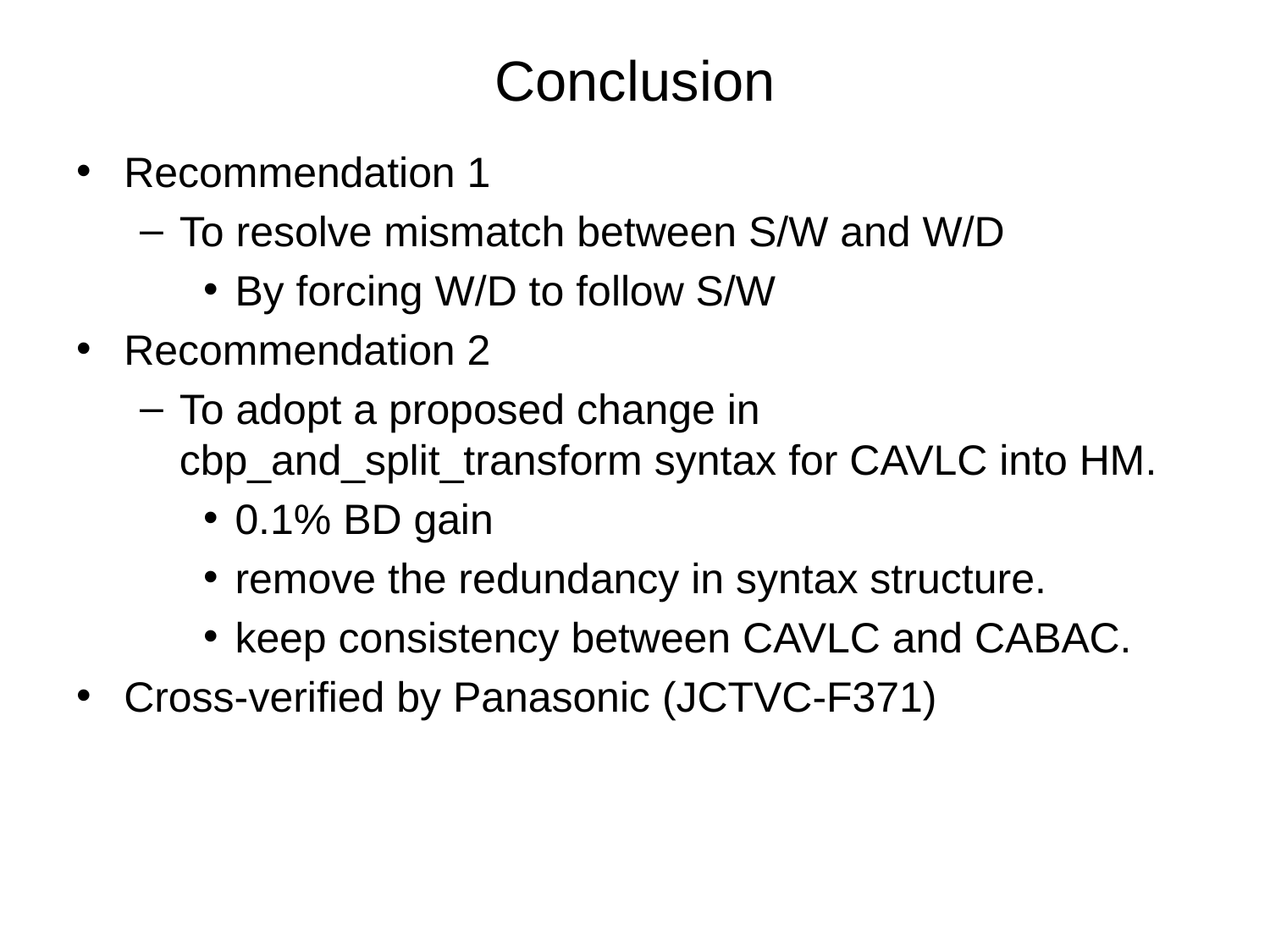

# Conclusion
Recommendation 1
To resolve mismatch between S/W and W/D
By forcing W/D to follow S/W
Recommendation 2
To adopt a proposed change in cbp_and_split_transform syntax for CAVLC into HM.
0.1% BD gain
remove the redundancy in syntax structure.
keep consistency between CAVLC and CABAC.
Cross-verified by Panasonic (JCTVC-F371)